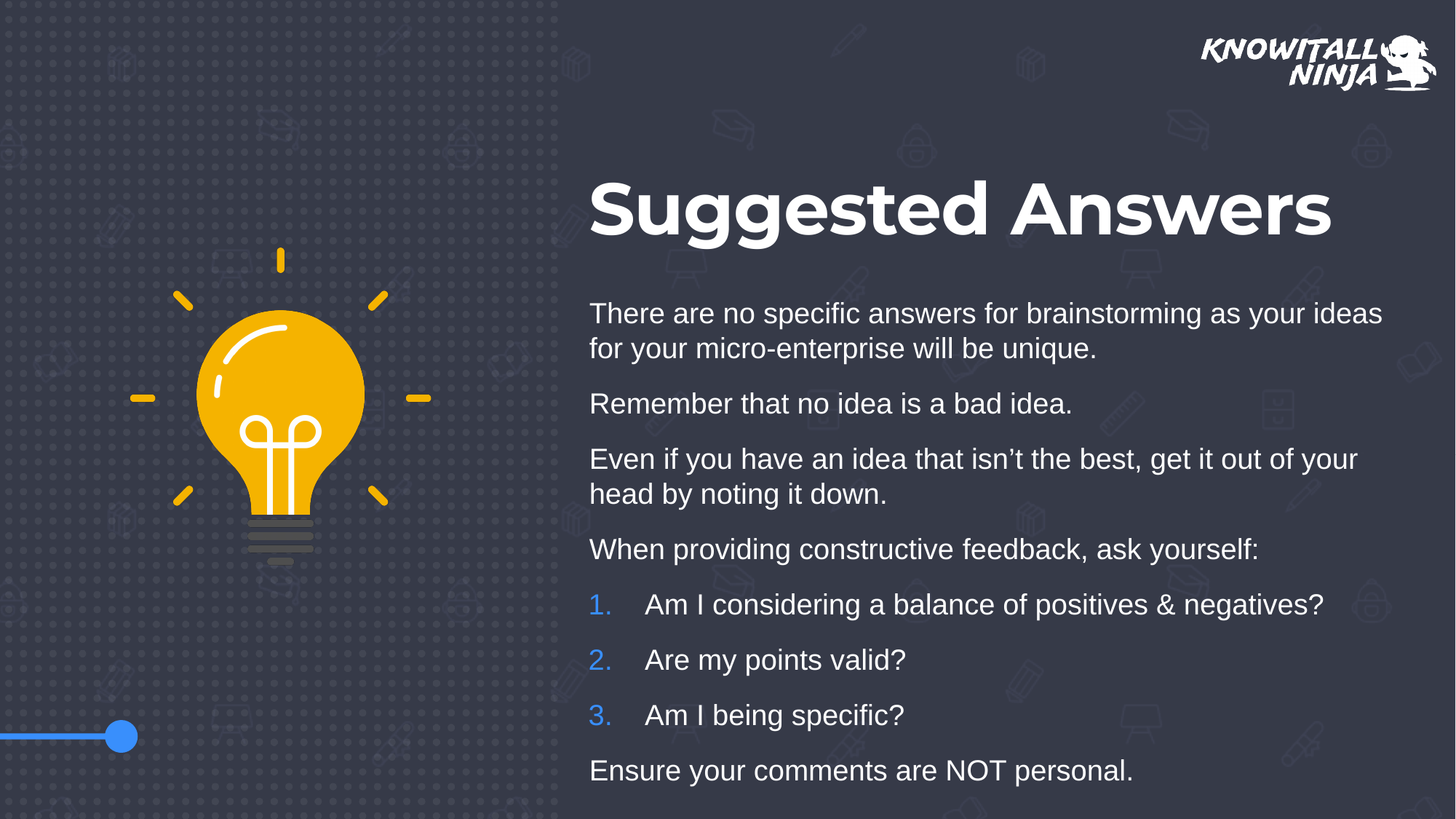

# Suggested Answers
There are no specific answers for brainstorming as your ideas for your micro-enterprise will be unique.
Remember that no idea is a bad idea.
Even if you have an idea that isn’t the best, get it out of your head by noting it down.
When providing constructive feedback, ask yourself:
Am I considering a balance of positives & negatives?
Are my points valid?
Am I being specific?
Ensure your comments are NOT personal.